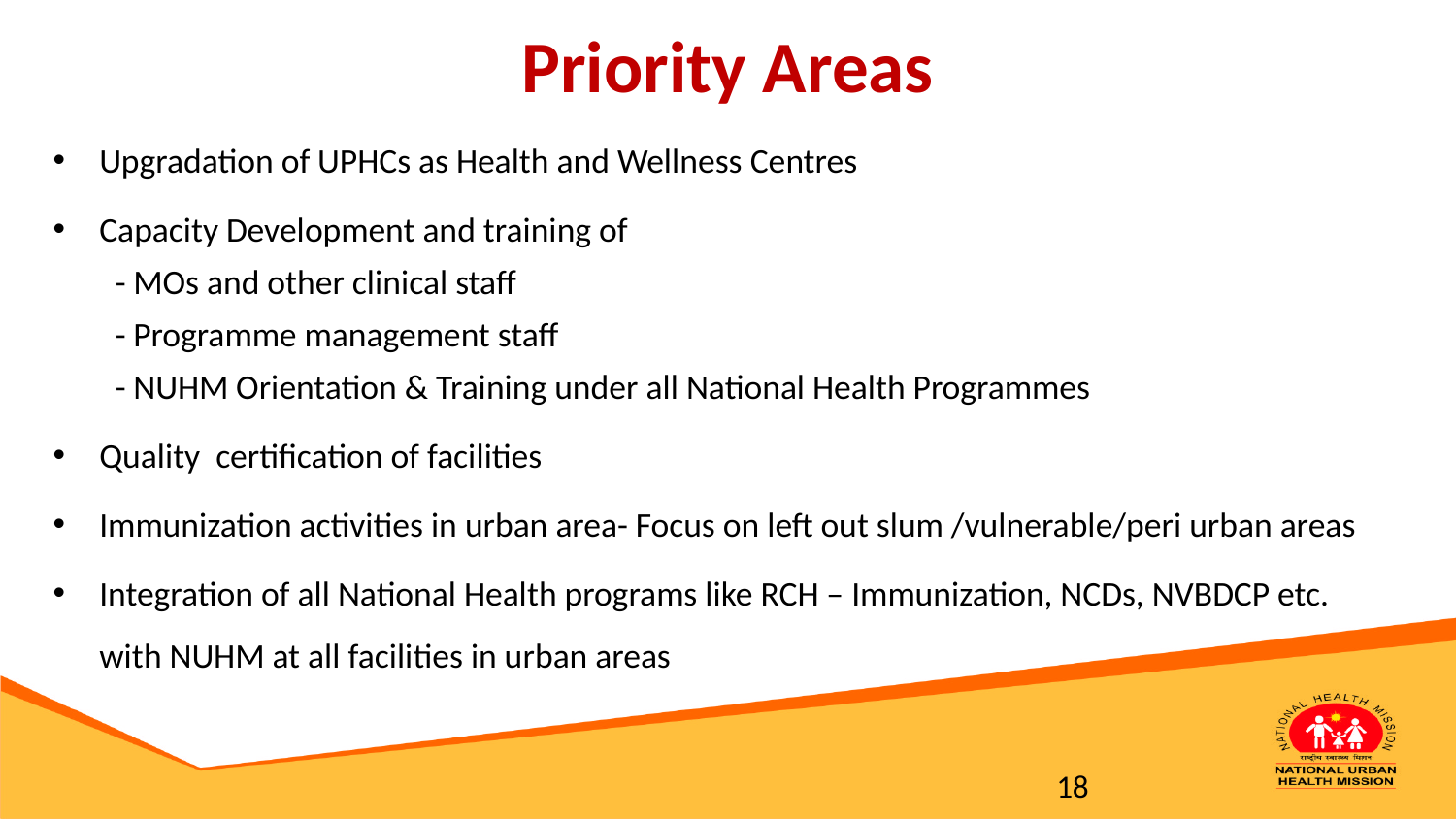

# Priority Areas
Upgradation of UPHCs as Health and Wellness Centres
Capacity Development and training of
        - MOs and other clinical staff
        - Programme management staff
        - NUHM Orientation & Training under all National Health Programmes
Quality  certification of facilities
Immunization activities in urban area- Focus on left out slum /vulnerable/peri urban areas
Integration of all National Health programs like RCH – Immunization, NCDs, NVBDCP etc. with NUHM at all facilities in urban areas

18